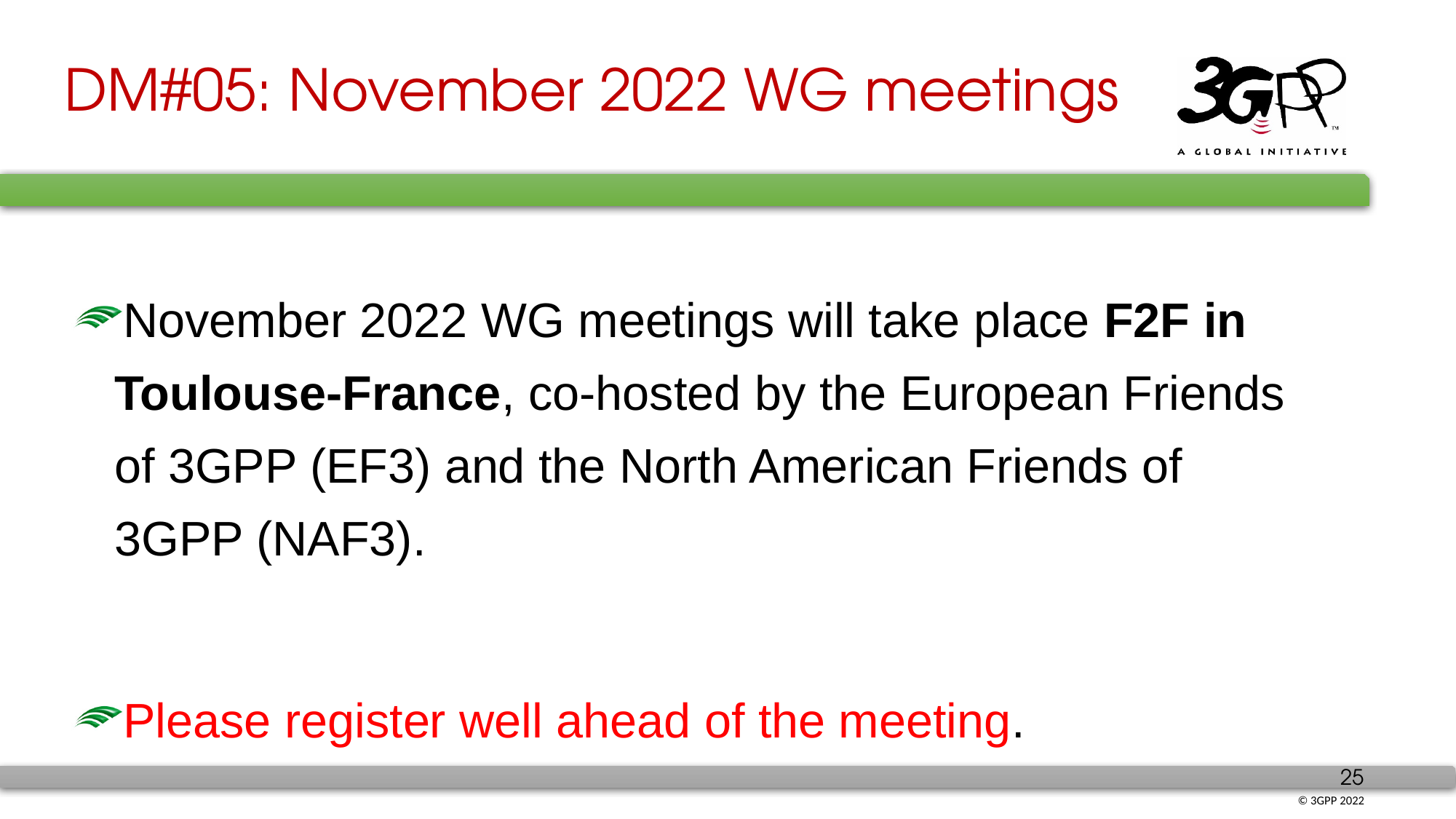

# DM#05: November 2022 WG meetings

November 2022 WG meetings will take place F2F in Toulouse-France, co-hosted by the European Friends of 3GPP (EF3) and the North American Friends of 3GPP (NAF3).

Please register well ahead of the meeting.